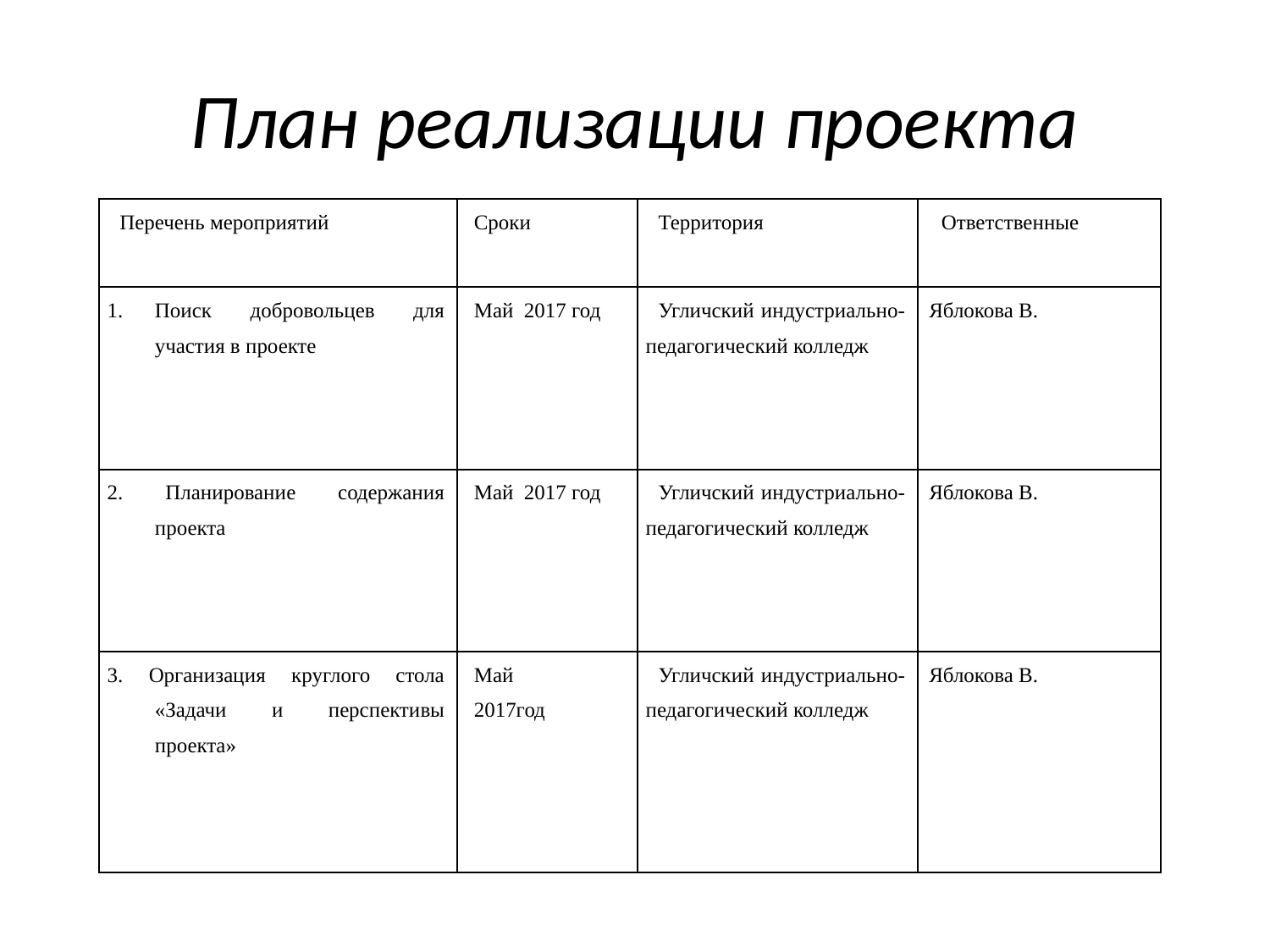

# План реализации проекта
| Перечень мероприятий | Сроки | Территория | Ответственные |
| --- | --- | --- | --- |
| Поиск добровольцев для участия в проекте | Май 2017 год | Угличский индустриально-педагогический колледж | Яблокова В. |
| 2. Планирование содержания проекта | Май 2017 год | Угличский индустриально-педагогический колледж | Яблокова В. |
| 3. Организация круглого стола «Задачи и перспективы проекта» | Май 2017год | Угличский индустриально-педагогический колледж | Яблокова В. |